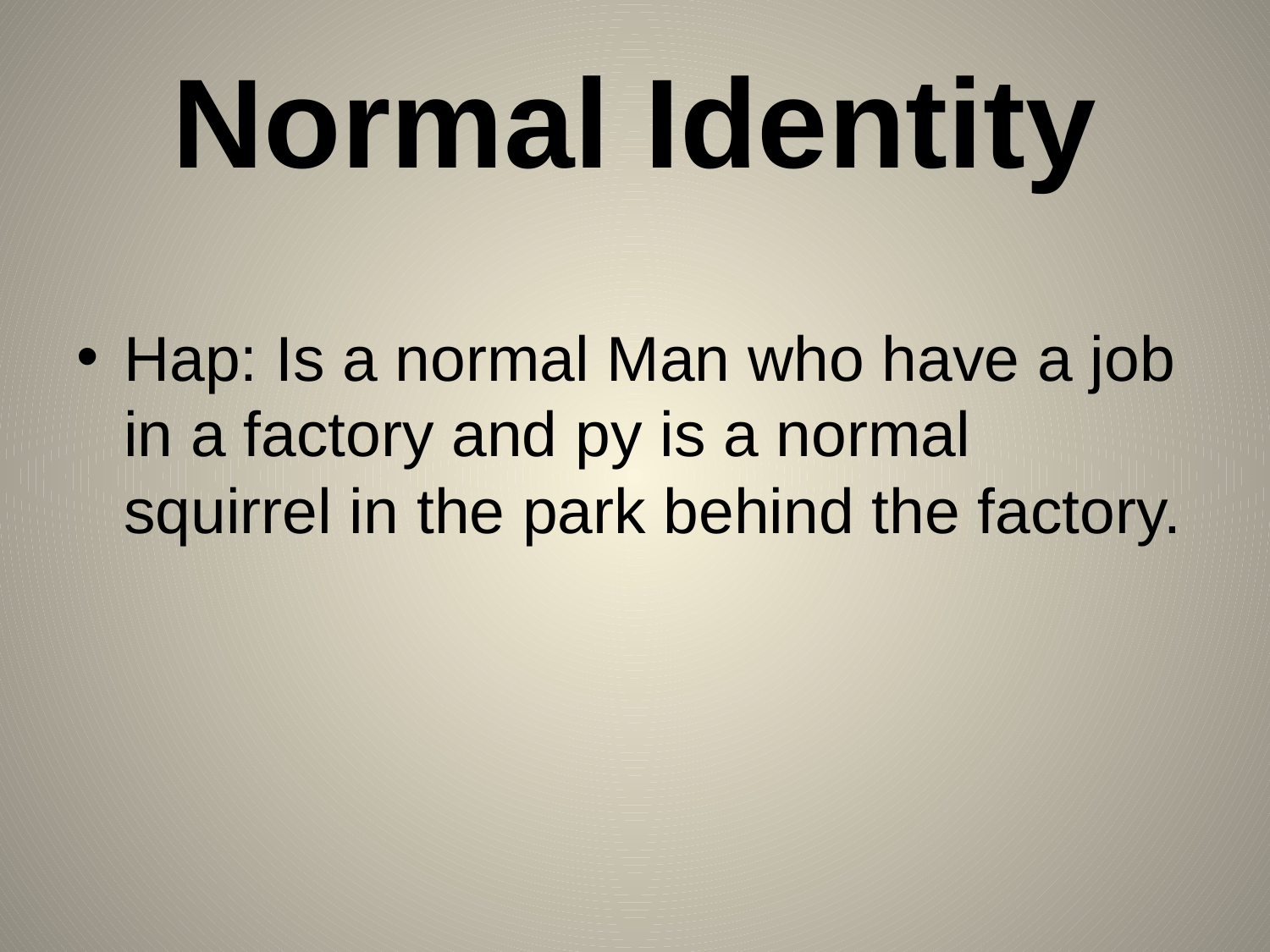

# Normal Identity

Hap: Is a normal Man who have a job in a factory and py is a normal squirrel in the park behind the factory.